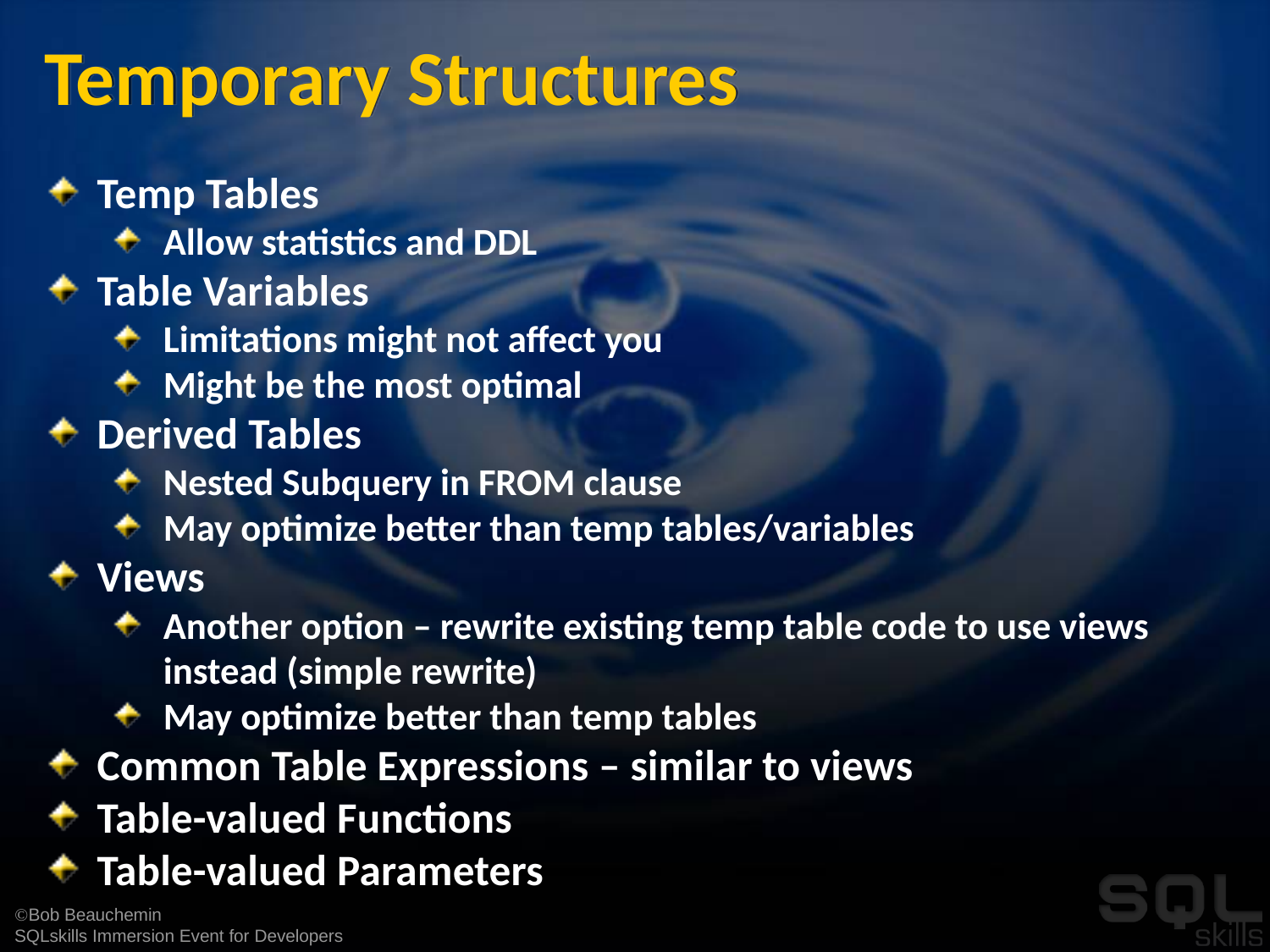

# Temporary Structures
Temp Tables
Allow statistics and DDL
Table Variables
Limitations might not affect you
Might be the most optimal
Derived Tables
Nested Subquery in FROM clause
May optimize better than temp tables/variables
Views
Another option – rewrite existing temp table code to use views instead (simple rewrite)
May optimize better than temp tables
Common Table Expressions – similar to views
Table-valued Functions
Table-valued Parameters